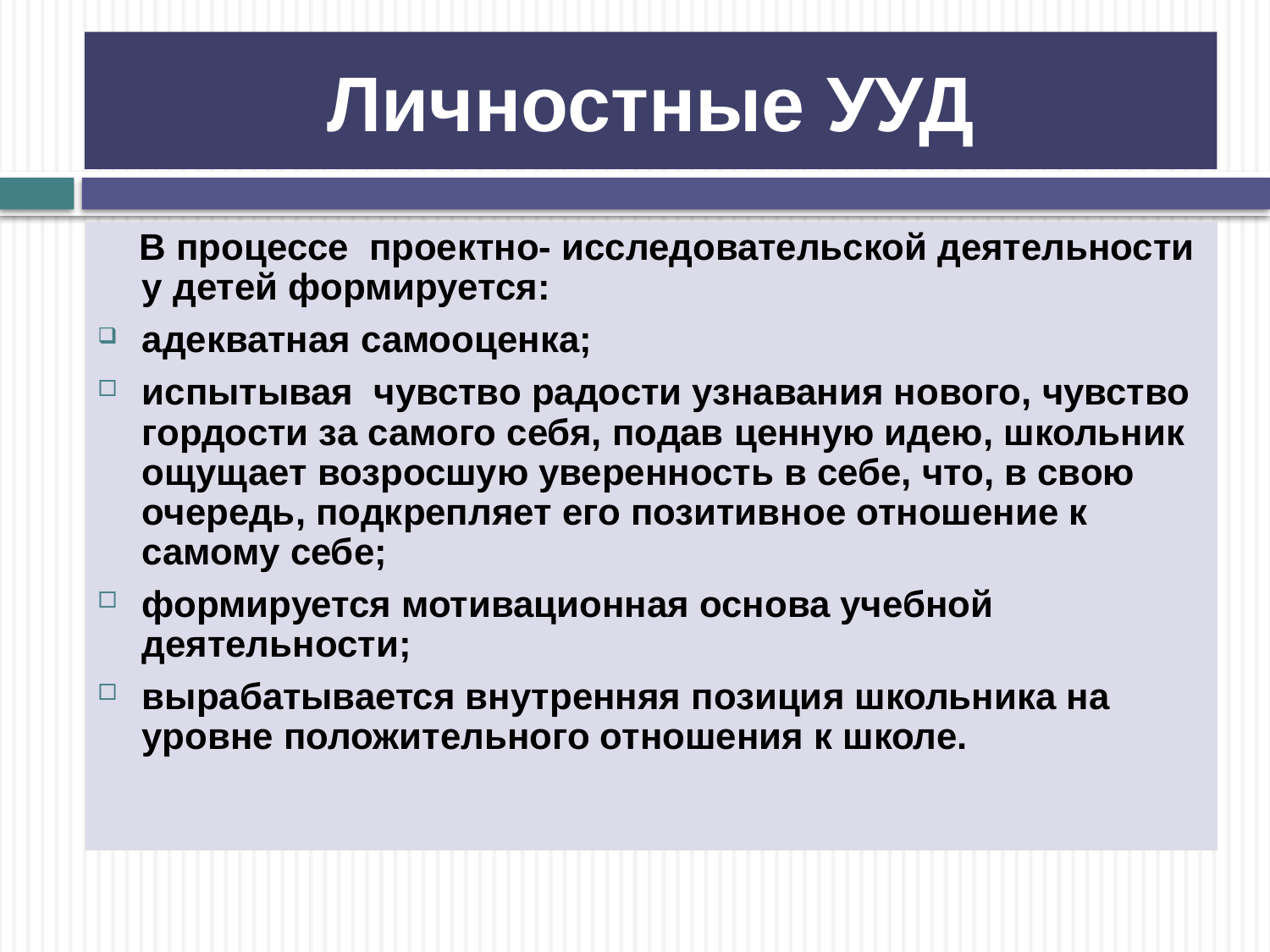

# Личностные УУД
    В процессе  проектно- исследовательской деятельности у детей формируется:
адекватная самооценка;
испытывая  чувство радости узнавания нового, чувство гордости за самого себя, подав ценную идею, школьник ощущает возросшую уверенность в себе, что, в свою очередь, подкрепляет его позитивное отношение к самому себе;
формируется мотивационная основа учебной деятельности;
вырабатывается внутренняя позиция школьника на уровне положительного отношения к школе.